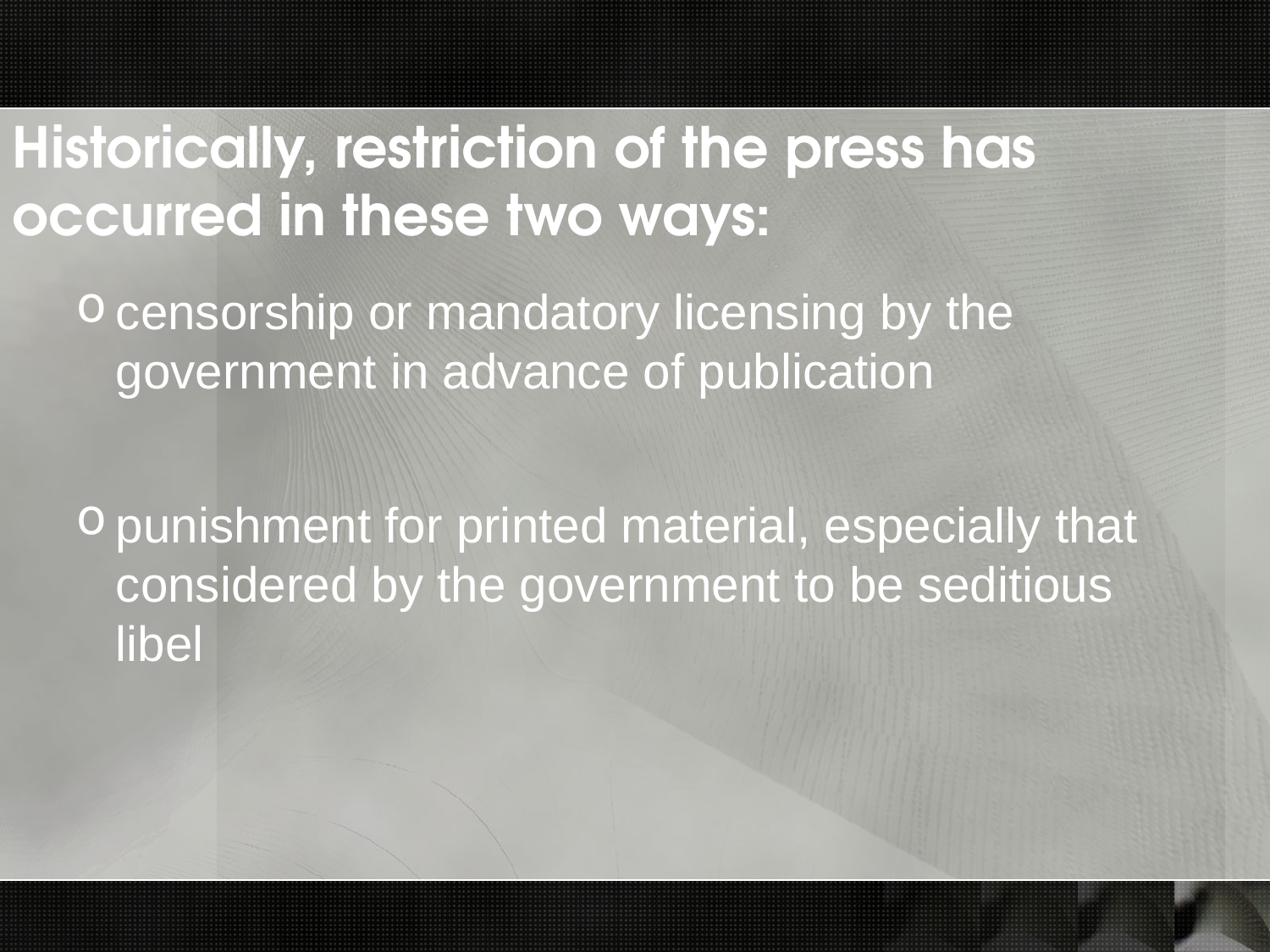

Historically, restriction of the press has occurred in these two ways:

censorship or mandatory licensing by the government in advance of publication

punishment for printed material, especially that considered by the government to be seditious libel